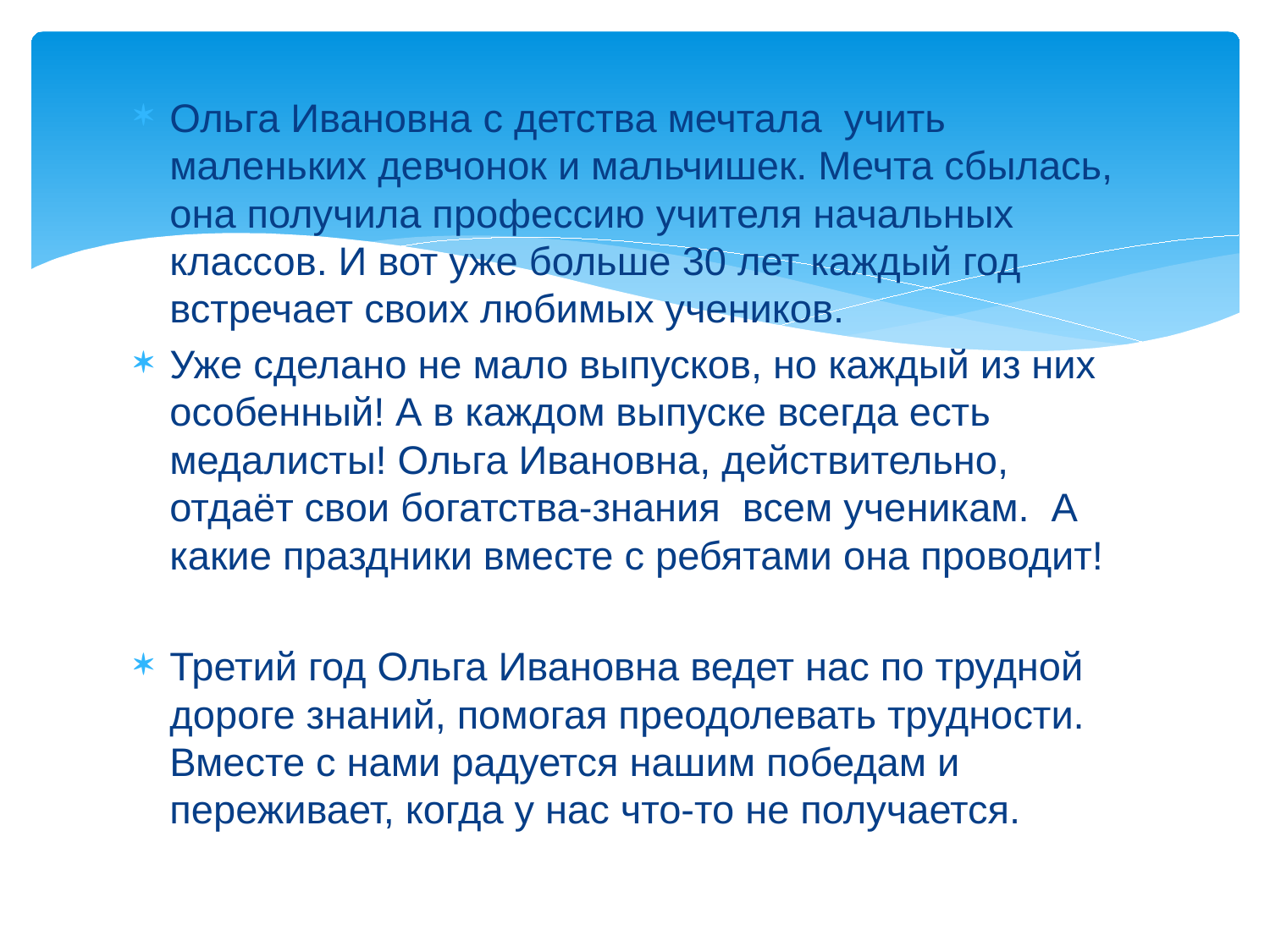

Ольга Ивановна c детства мечтала  учить маленьких девчонок и мальчишек. Мечта сбылась, она получила профессию учителя начальных классов. И вот уже больше 30 лет каждый год встречает своих любимых учеников.
Уже сделано не мало выпусков, но каждый из них особенный! А в каждом выпуске всегда есть медалисты! Ольга Ивановна, действительно, отдаёт свои богатства-знания  всем ученикам.  А какие праздники вместе с ребятами она проводит!

Третий год Ольга Ивановна ведет нас по трудной дороге знаний, помогая преодолевать трудности. Вместе с нами радуется нашим победам и переживает, когда у нас что-то не получается.

#